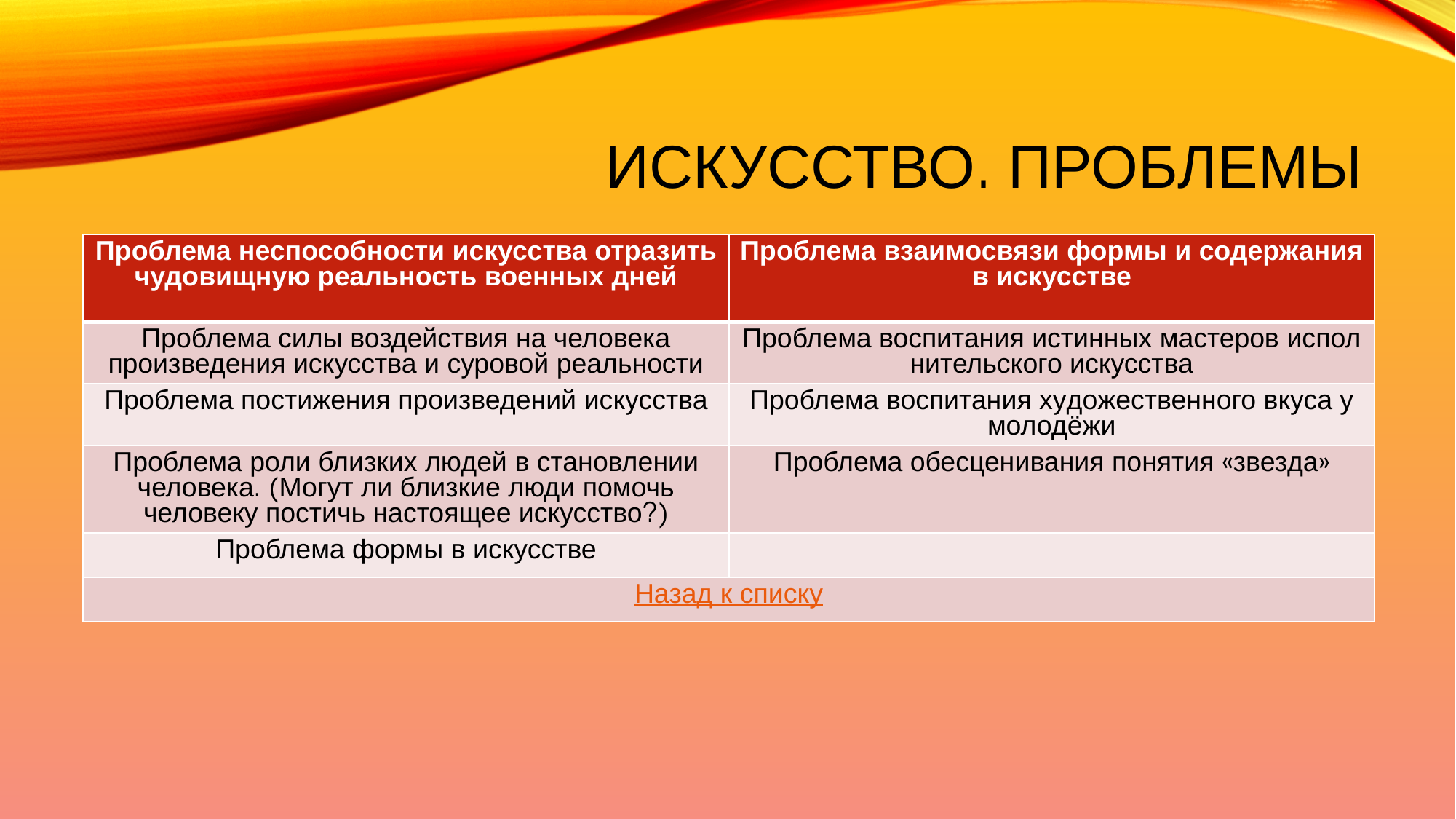

# Искусство. Проблемы
| Проблема неспособности искусства отразить чудовищную реальность военных дней | Проблема взаимосвязи формы и содержания в искусстве |
| --- | --- |
| Проблема силы воздействия на человека произведения искусства и суровой реальности | Про­бле­ма вос­пи­та­ния ис­тин­ных ма­сте­ров ис­пол­ни­тель­ско­го ис­кус­ства |
| Проблема постижения произведений искусства | Про­бле­ма вос­пи­та­ния ху­до­же­ствен­но­го вкуса у молодёжи |
| Проблема роли близких людей в становлении человека. (Могут ли близкие люди помочь человеку постичь настоящее искусство?) | Про­бле­ма обес­це­ни­ва­ния по­ня­тия «звез­да» |
| Проблема формы в искусстве |  |
| Назад к списку |  |